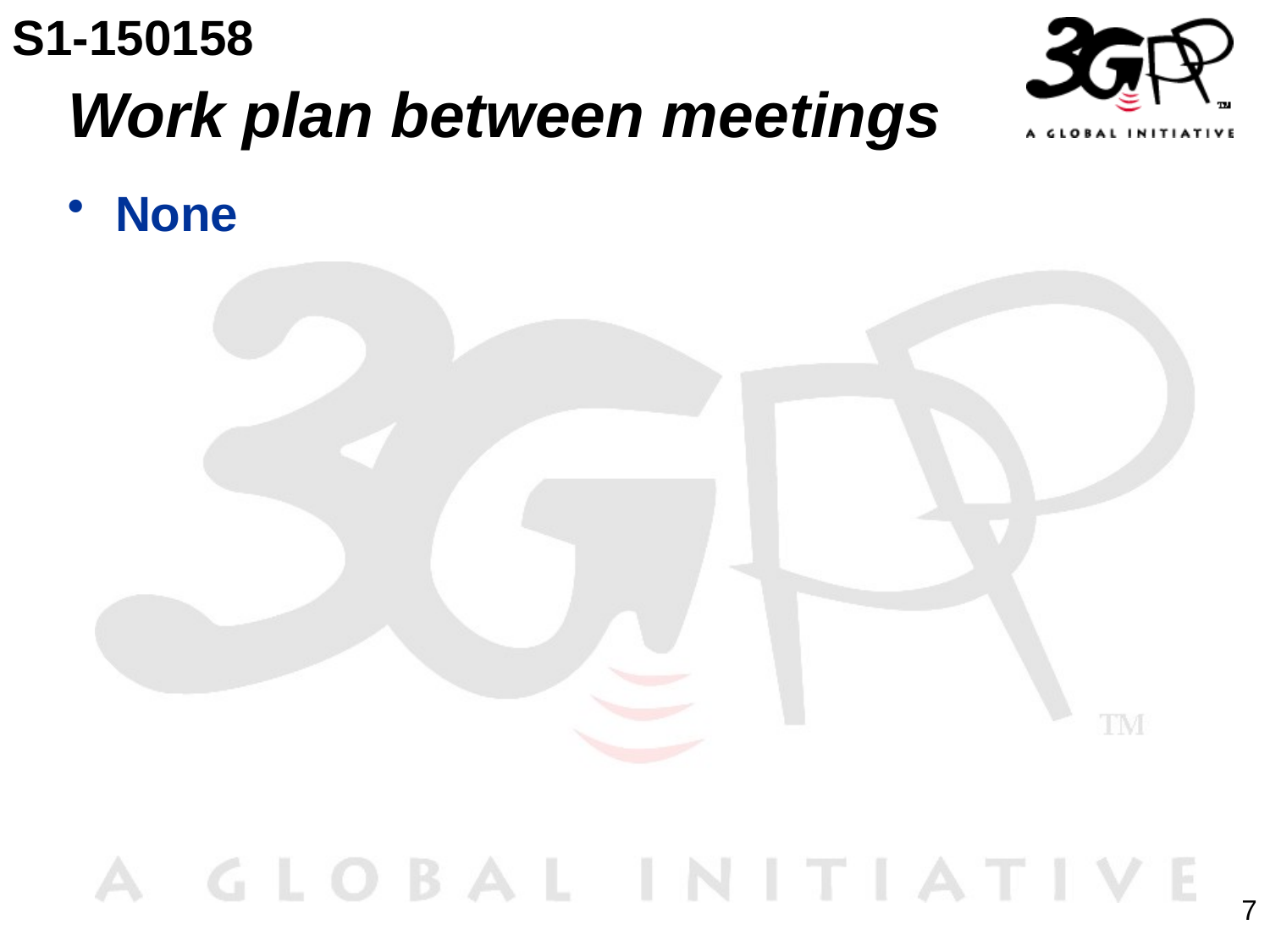

S1-150158
# Work plan between meetings
None

7